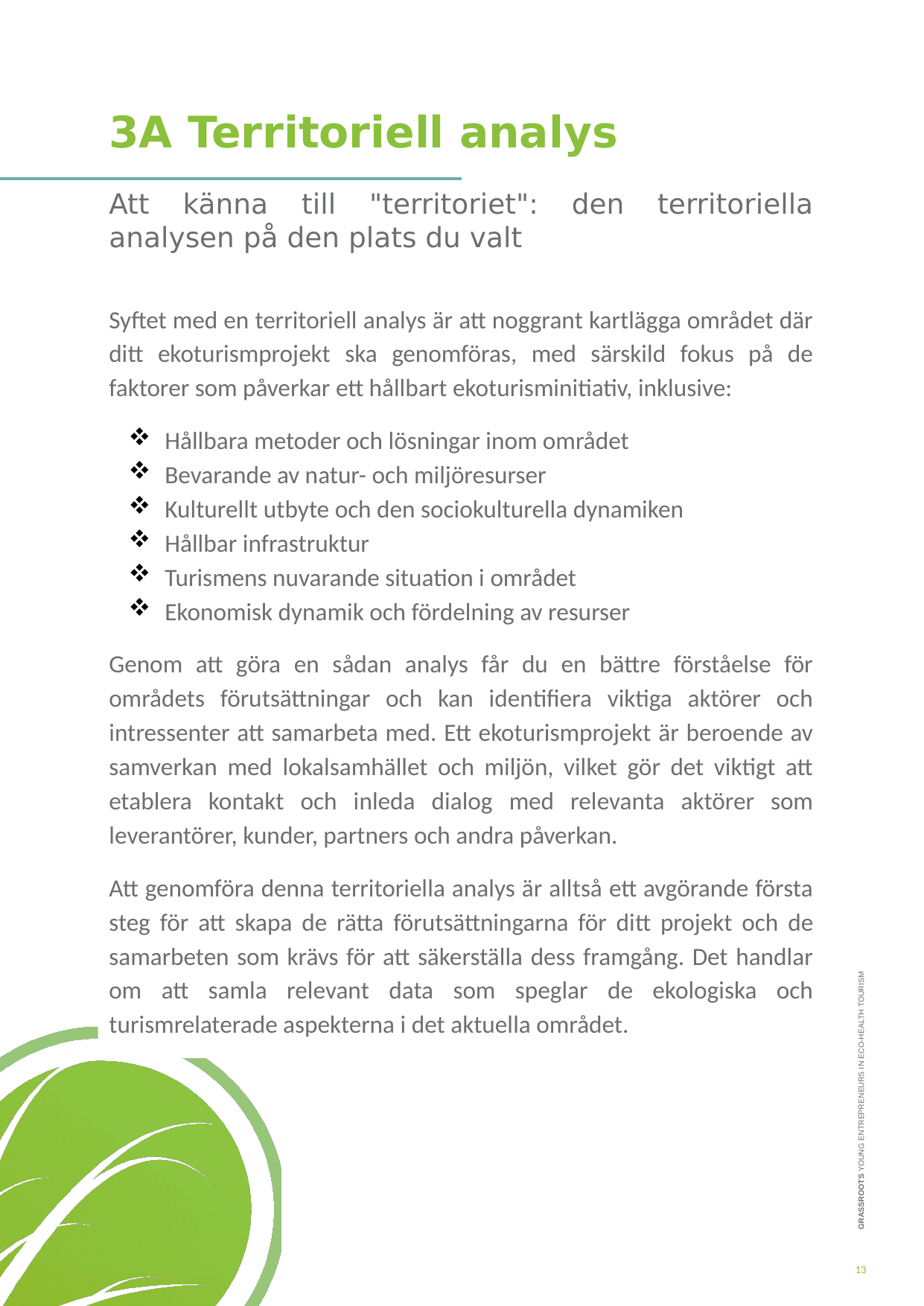

3A Territoriell analys
Att känna till "territoriet": den territoriella analysen på den plats du valt
Syftet med en territoriell analys är att noggrant kartlägga området där ditt ekoturismprojekt ska genomföras, med särskild fokus på de faktorer som påverkar ett hållbart ekoturisminitiativ, inklusive:
Hållbara metoder och lösningar inom området
Bevarande av natur- och miljöresurser
Kulturellt utbyte och den sociokulturella dynamiken
Hållbar infrastruktur
Turismens nuvarande situation i området
Ekonomisk dynamik och fördelning av resurser
Genom att göra en sådan analys får du en bättre förståelse för områdets förutsättningar och kan identifiera viktiga aktörer och intressenter att samarbeta med. Ett ekoturismprojekt är beroende av samverkan med lokalsamhället och miljön, vilket gör det viktigt att etablera kontakt och inleda dialog med relevanta aktörer som leverantörer, kunder, partners och andra påverkan.
Att genomföra denna territoriella analys är alltså ett avgörande första steg för att skapa de rätta förutsättningarna för ditt projekt och de samarbeten som krävs för att säkerställa dess framgång. Det handlar om att samla relevant data som speglar de ekologiska och turismrelaterade aspekterna i det aktuella området.

13